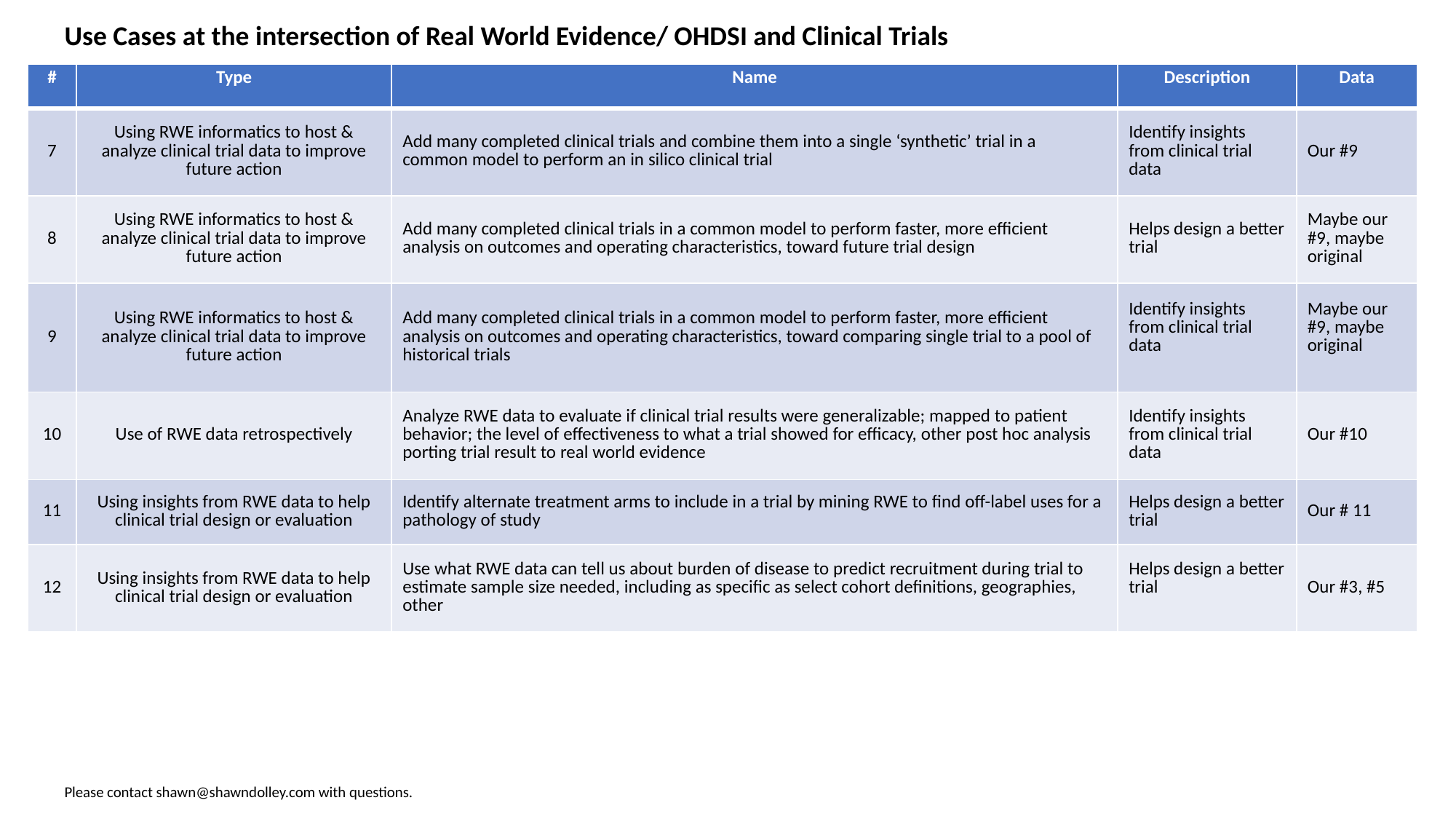

Use Cases at the intersection of Real World Evidence/ OHDSI and Clinical Trials
| # | Type | Name | Description | Data |
| --- | --- | --- | --- | --- |
| 7 | Using RWE informatics to host & analyze clinical trial data to improve future action | Add many completed clinical trials and combine them into a single ‘synthetic’ trial in a common model to perform an in silico clinical trial | Identify insights from clinical trial data | Our #9 |
| 8 | Using RWE informatics to host & analyze clinical trial data to improve future action | Add many completed clinical trials in a common model to perform faster, more efficient analysis on outcomes and operating characteristics, toward future trial design | Helps design a better trial | Maybe our #9, maybe original |
| 9 | Using RWE informatics to host & analyze clinical trial data to improve future action | Add many completed clinical trials in a common model to perform faster, more efficient analysis on outcomes and operating characteristics, toward comparing single trial to a pool of historical trials | Identify insights from clinical trial data | Maybe our #9, maybe original |
| 10 | Use of RWE data retrospectively | Analyze RWE data to evaluate if clinical trial results were generalizable; mapped to patient behavior; the level of effectiveness to what a trial showed for efficacy, other post hoc analysis porting trial result to real world evidence | Identify insights from clinical trial data | Our #10 |
| 11 | Using insights from RWE data to help clinical trial design or evaluation | Identify alternate treatment arms to include in a trial by mining RWE to find off-label uses for a pathology of study | Helps design a better trial | Our # 11 |
| 12 | Using insights from RWE data to help clinical trial design or evaluation | Use what RWE data can tell us about burden of disease to predict recruitment during trial to estimate sample size needed, including as specific as select cohort definitions, geographies, other | Helps design a better trial | Our #3, #5 |
Please contact shawn@shawndolley.com with questions.